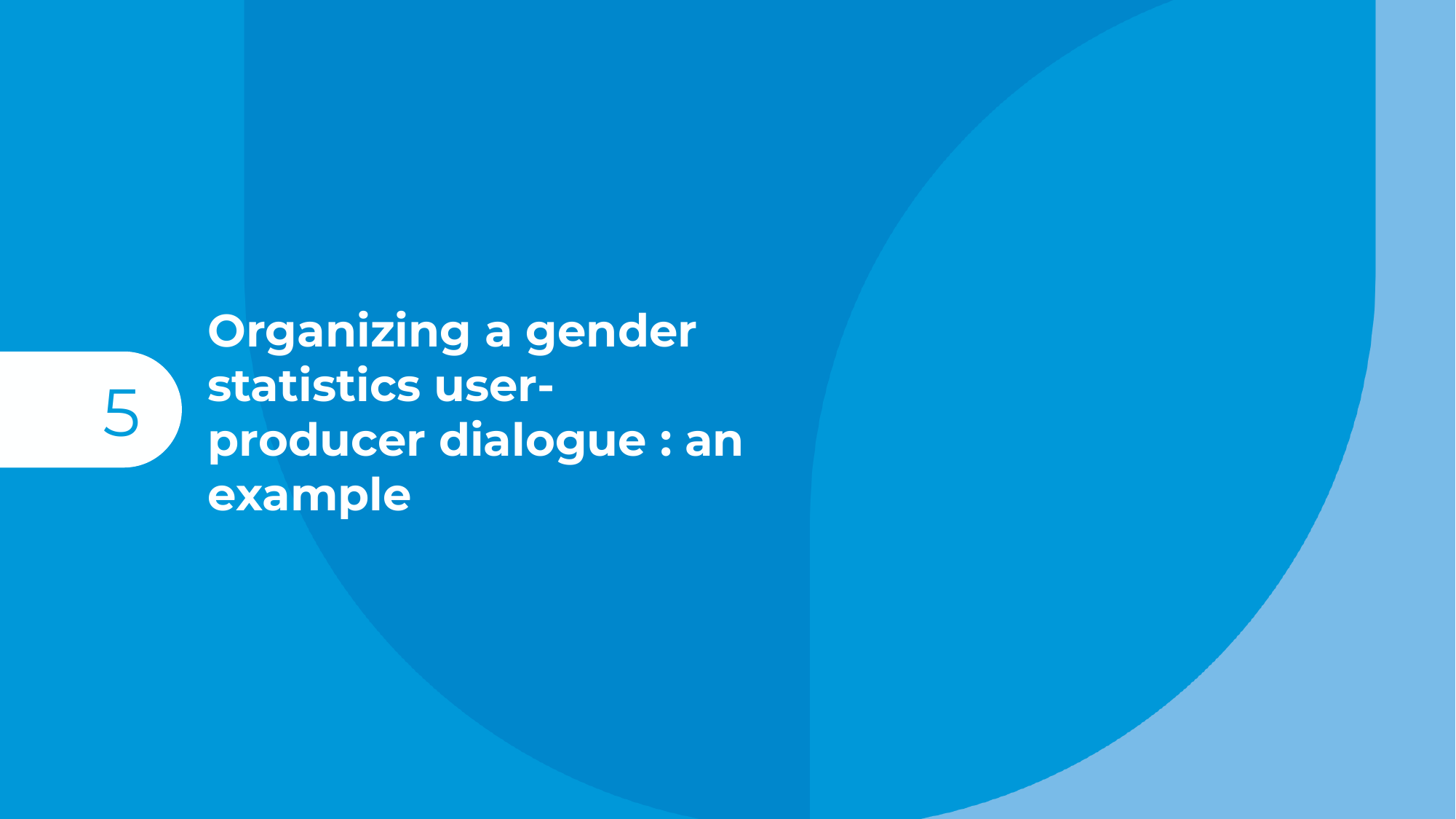

Organizing a gender statistics user-producer dialogue : an example
5